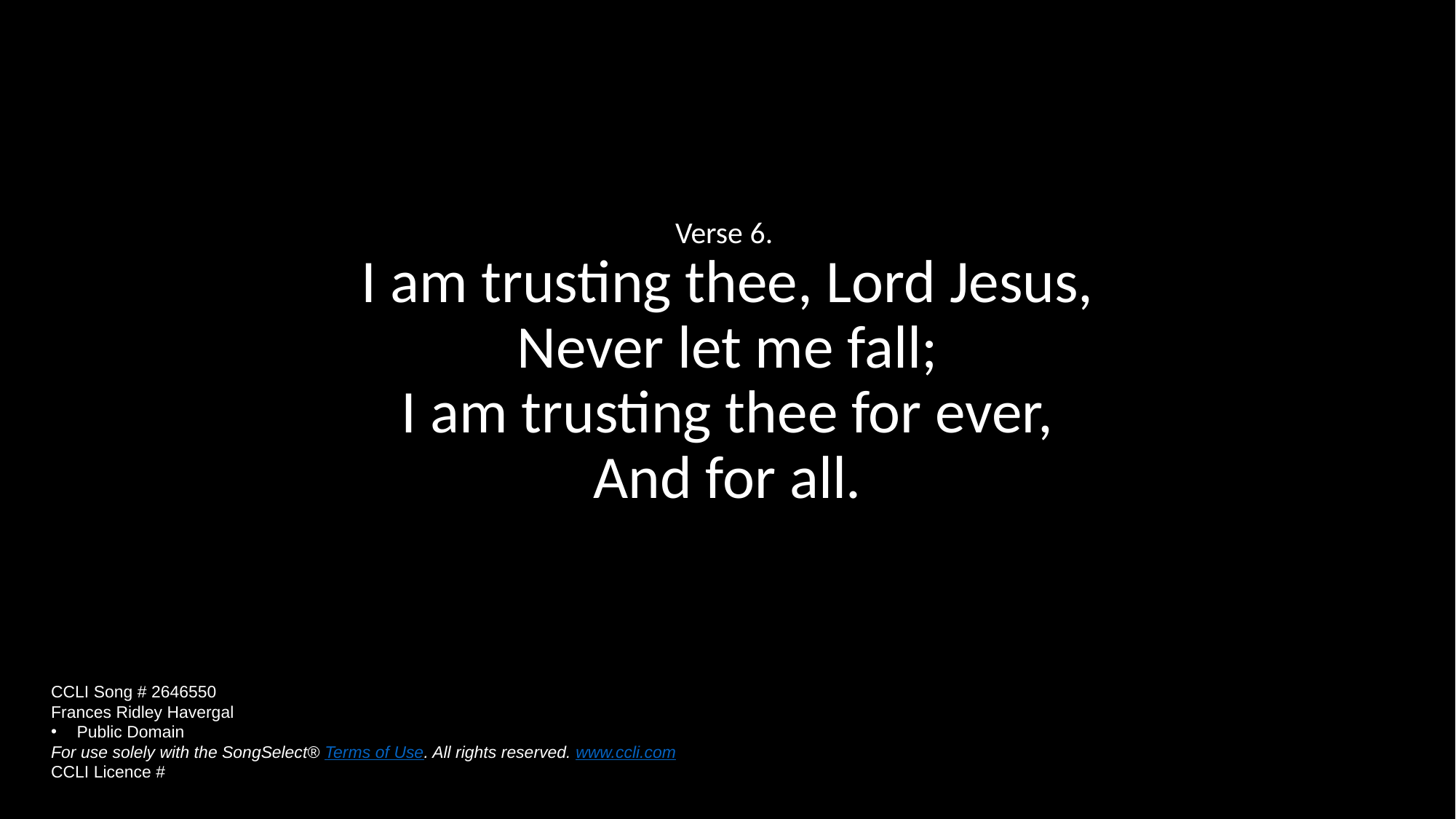

Verse 6.
I am trusting thee, Lord Jesus,
Never let me fall;
I am trusting thee for ever,
And for all.
CCLI Song # 2646550
Frances Ridley Havergal
Public Domain
For use solely with the SongSelect® Terms of Use. All rights reserved. www.ccli.com
CCLI Licence #